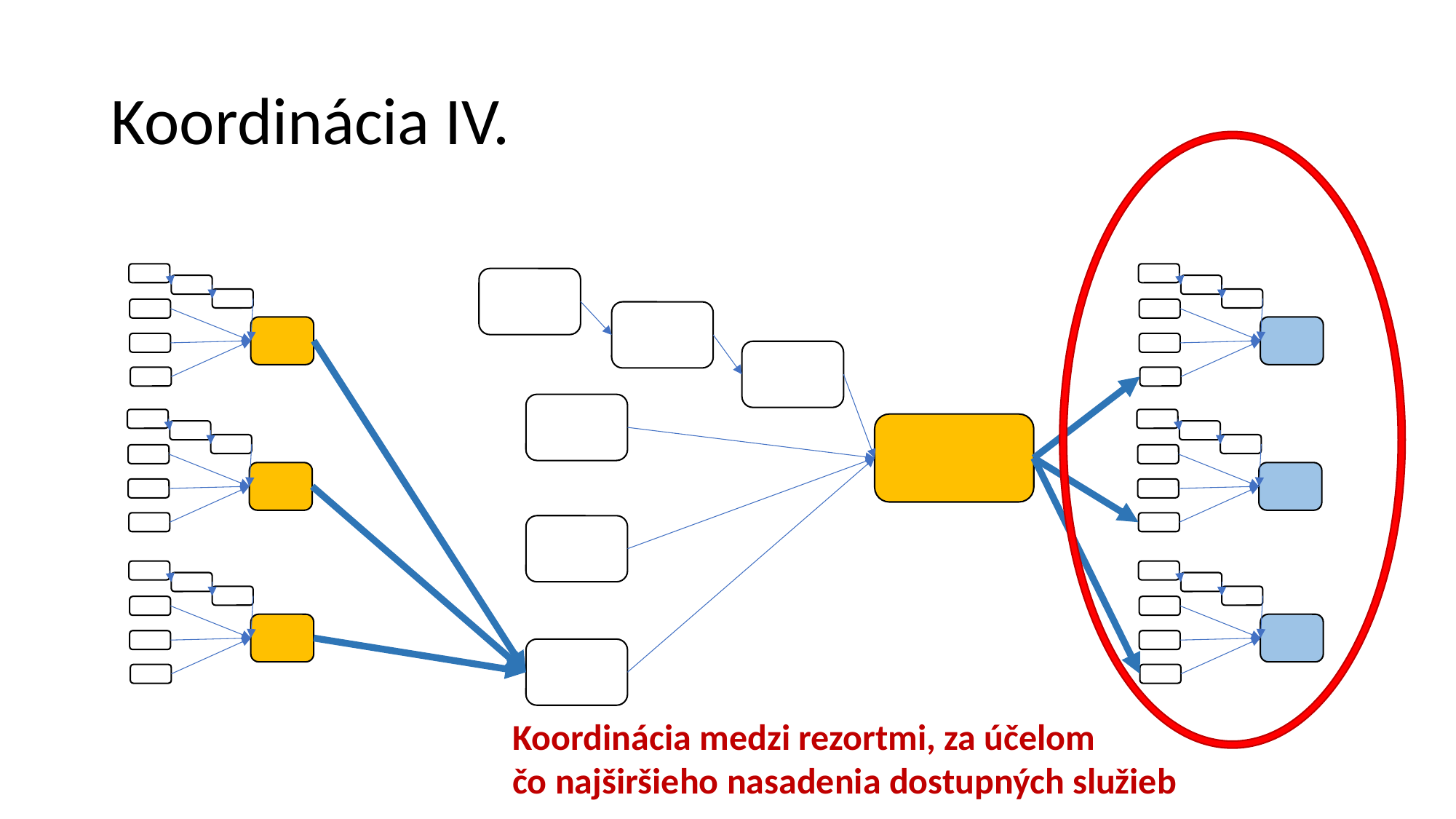

# Koordinácia IV.

Koordinácia medzi rezortmi, za účelom
čo najširšieho nasadenia dostupných služieb